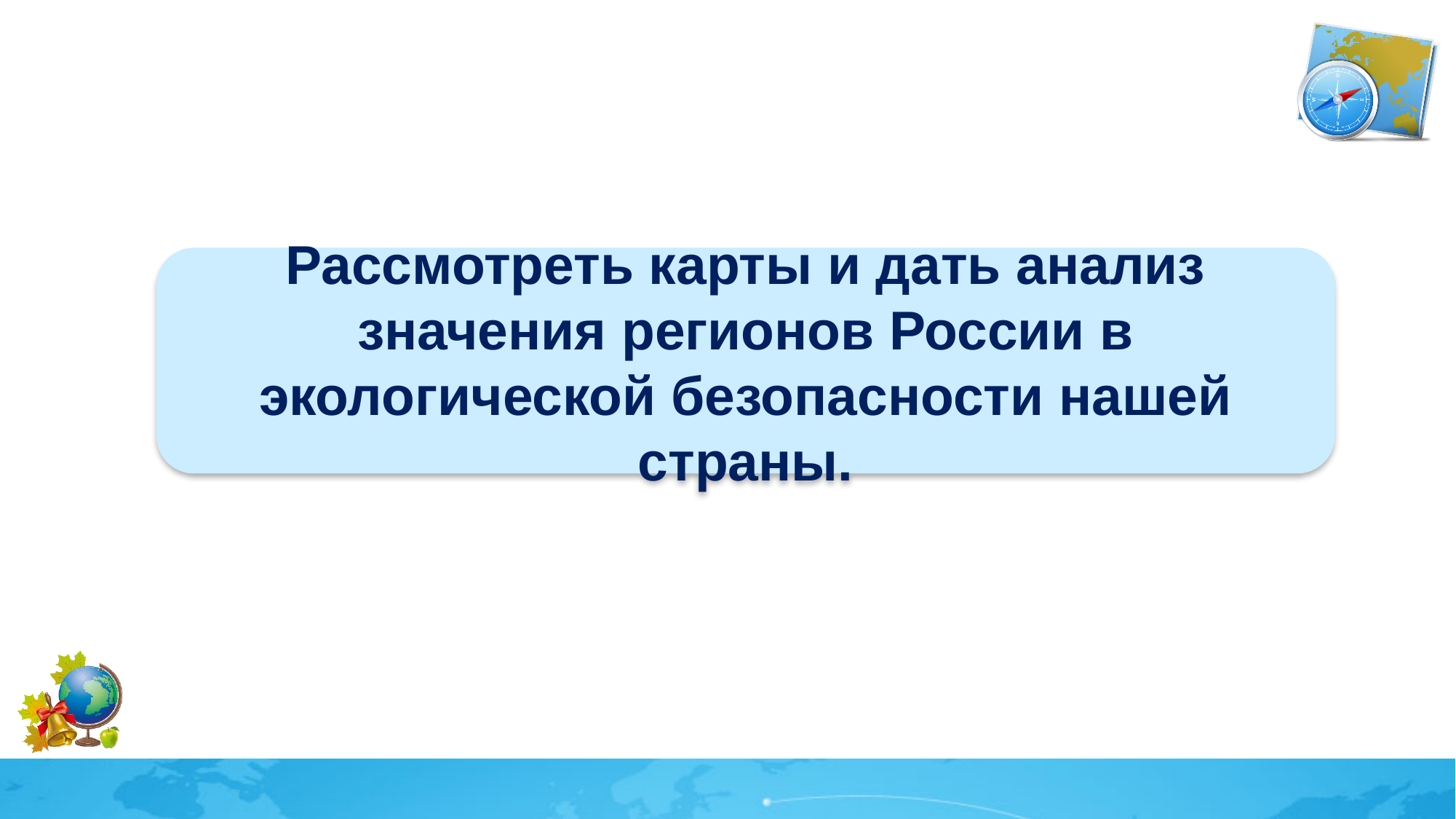

Рассмотреть карты и дать анализ значения регионов России в экологической безопасности нашей страны.